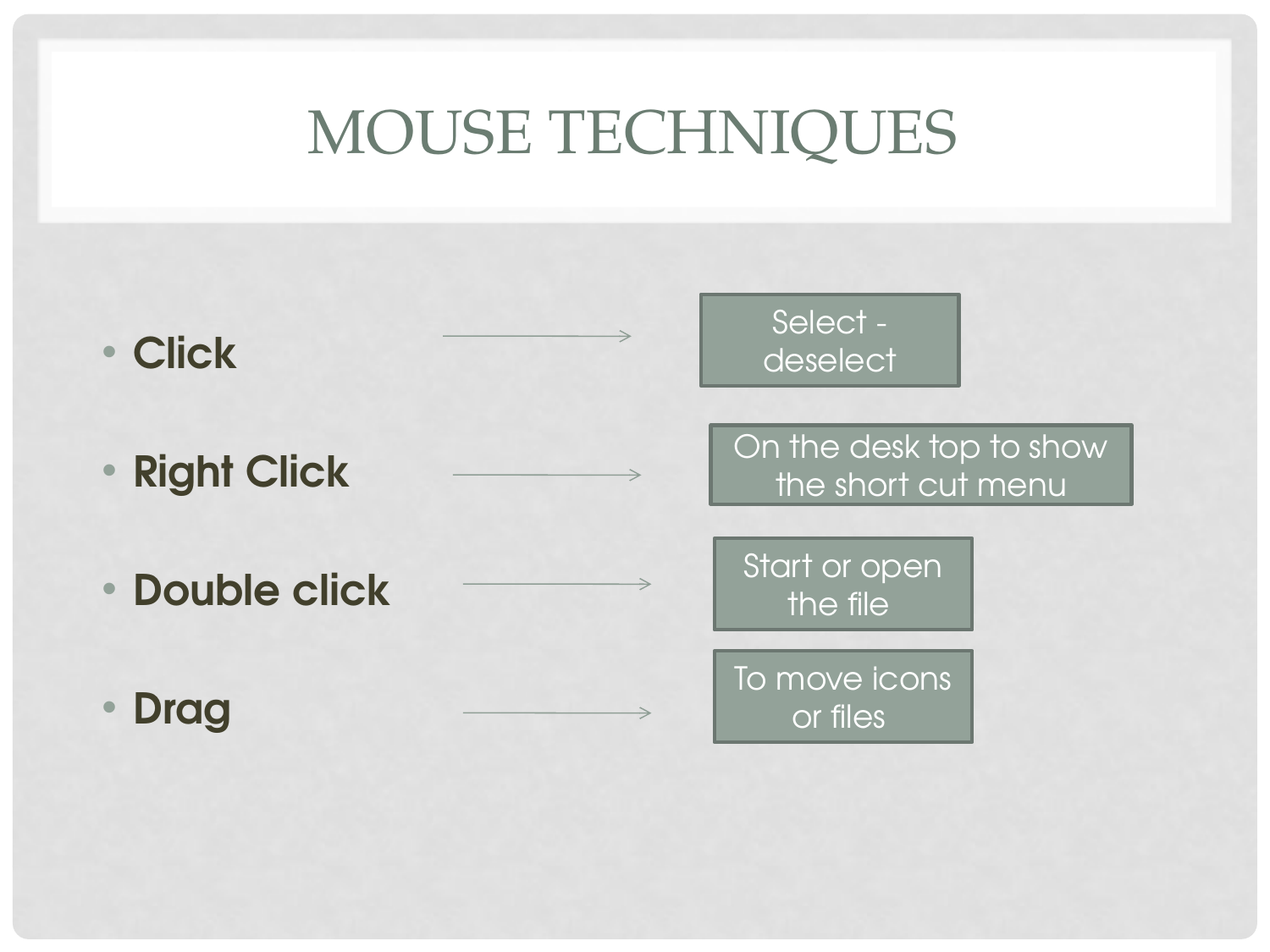

# Mouse techniques
Select - deselect
Click

Right Click

Double click

Drag
On the desk top to show the short cut menu
Start or open the file
To move icons or files